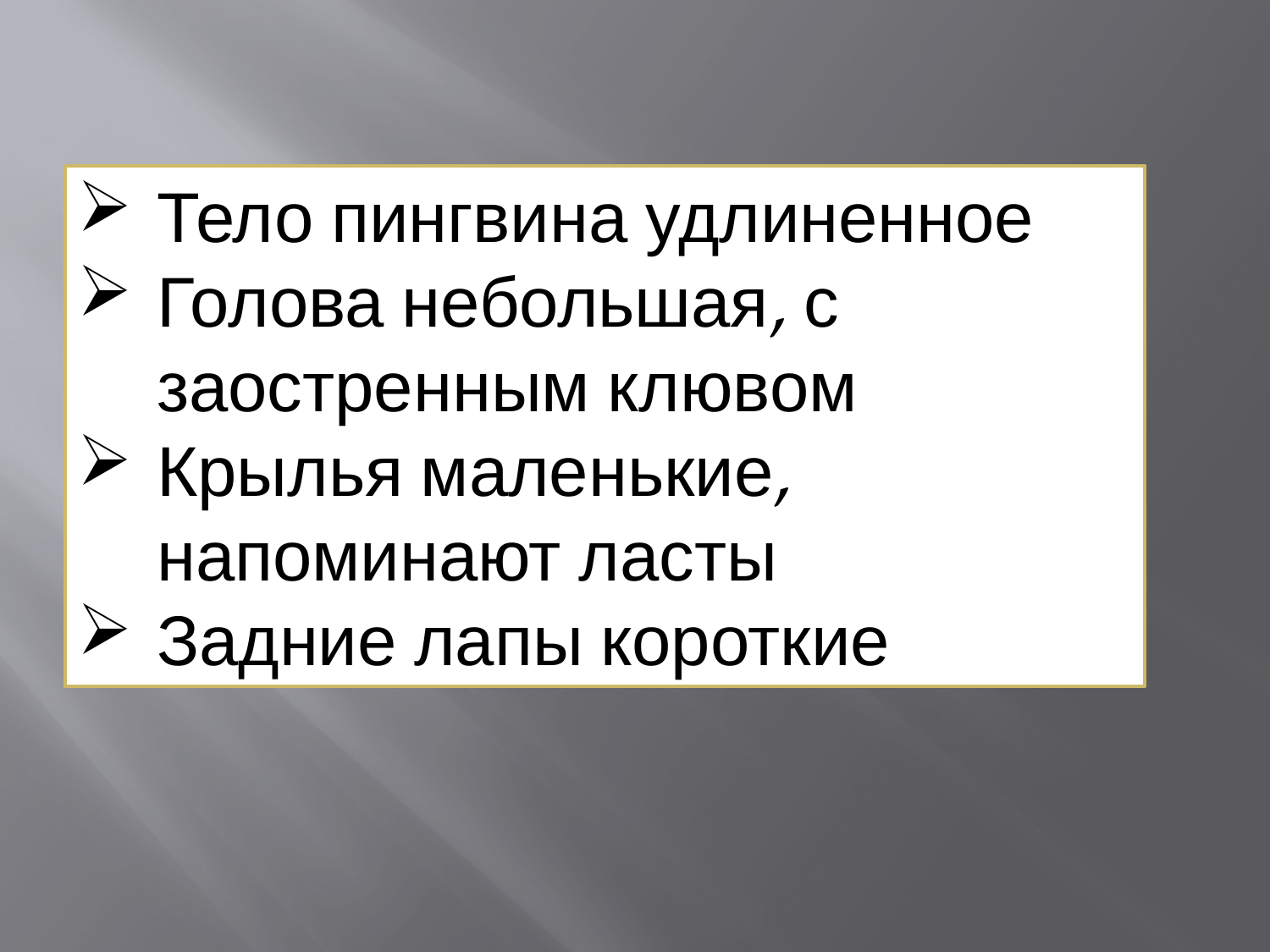

Тело пингвина удлиненное
Голова небольшая, с заостренным клювом
Крылья маленькие, напоминают ласты
Задние лапы короткие